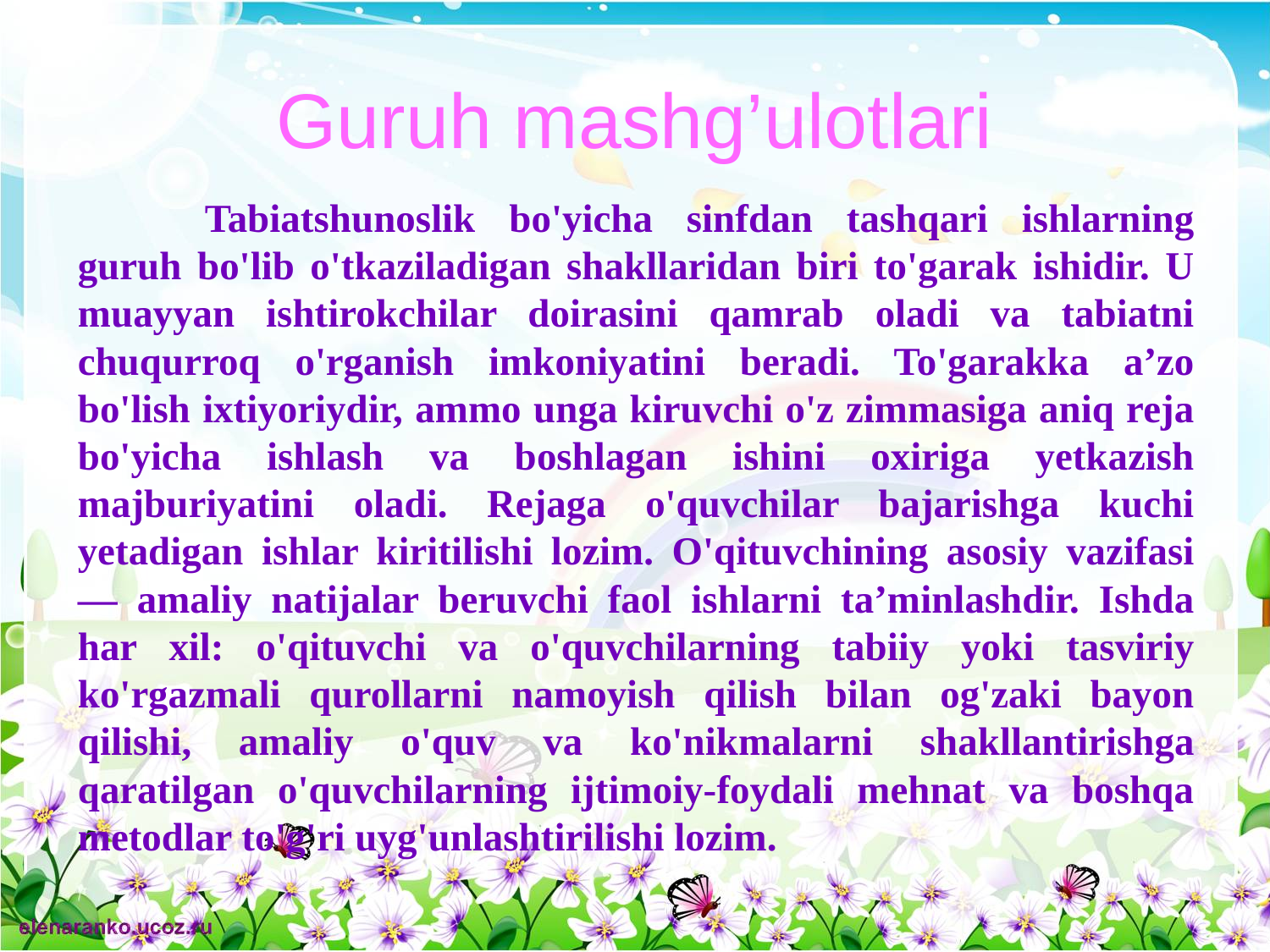

# Guruh mashg’ulotlari
	Tabiatshunoslik bo'yicha sinfdan tashqari ishlarning guruh bo'lib o'tkaziladigan shakllaridan biri to'garak ishidir. U muayyan ishtirokchilar doirasini qamrab oladi va tabiatni chuqurroq o'rganish imkoniyatini beradi. To'garakka a’zo bo'lish ixtiyoriydir, ammo unga kiruvchi o'z zimmasiga aniq reja bo'yicha ishlash va boshlagan ishini oxiriga yetkazish majburiyatini oladi. Rejaga o'quvchilar bajarishga kuchi yetadigan ishlar kiritilishi lozim. O'qituvchining asosiy vazifasi — amaliy natijalar beruvchi faol ishlarni ta’minlashdir. Ishda har xil: o'qituvchi va o'quvchilarning tabiiy yoki tasviriy ko'rgazmali qurollarni namoyish qilish bilan og'zaki bayon qilishi, amaliy o'quv va ko'nikmalarni shakllantirishga qaratilgan o'quvchilarning ijtimoiy-foydali mehnat va boshqa metodlar to'g'ri uyg'unlashtirilishi lozim.